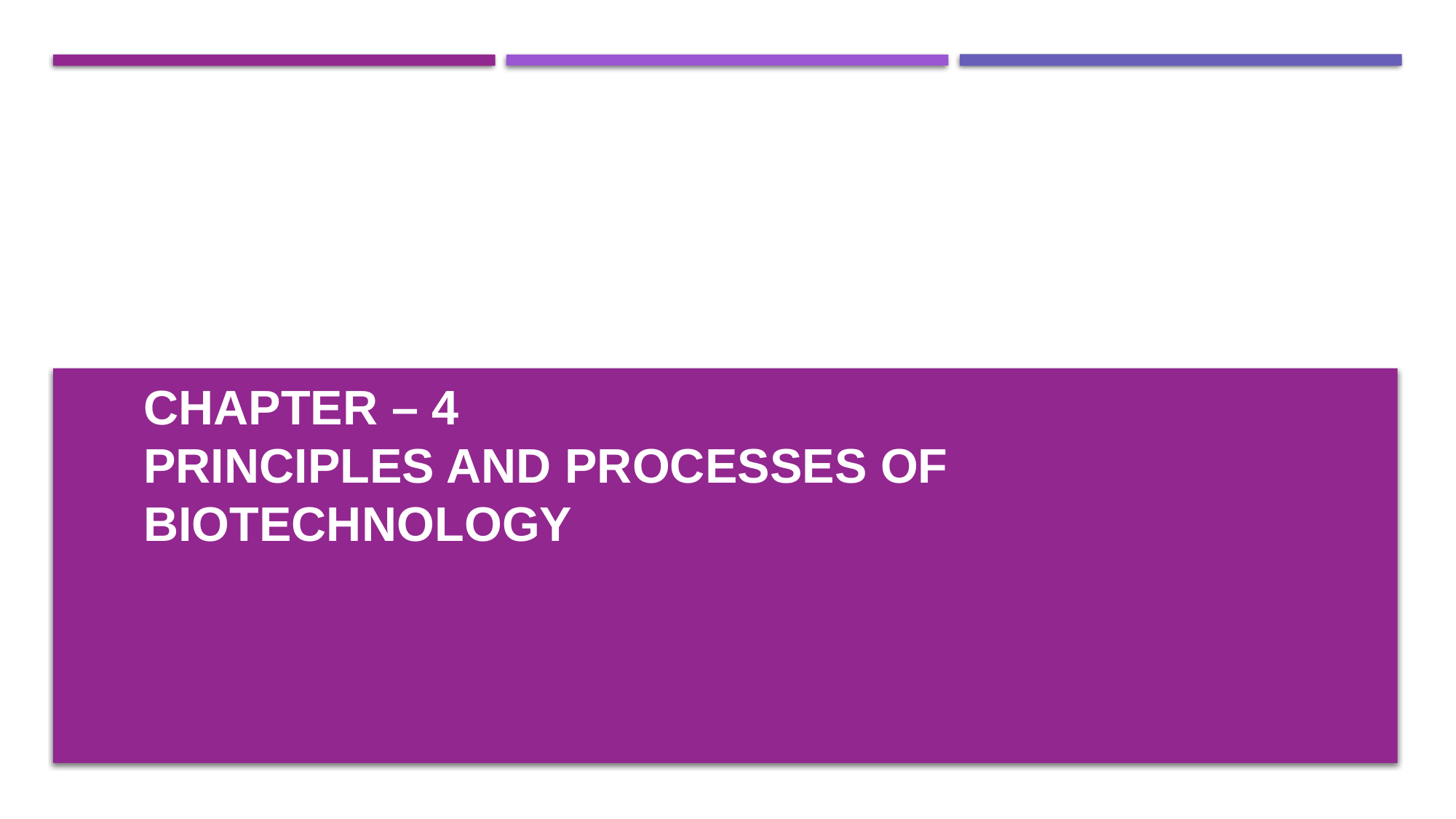

CHAPTER – 4
PRINCIPLES AND PROCESSES OF BIOTECHNOLOGY